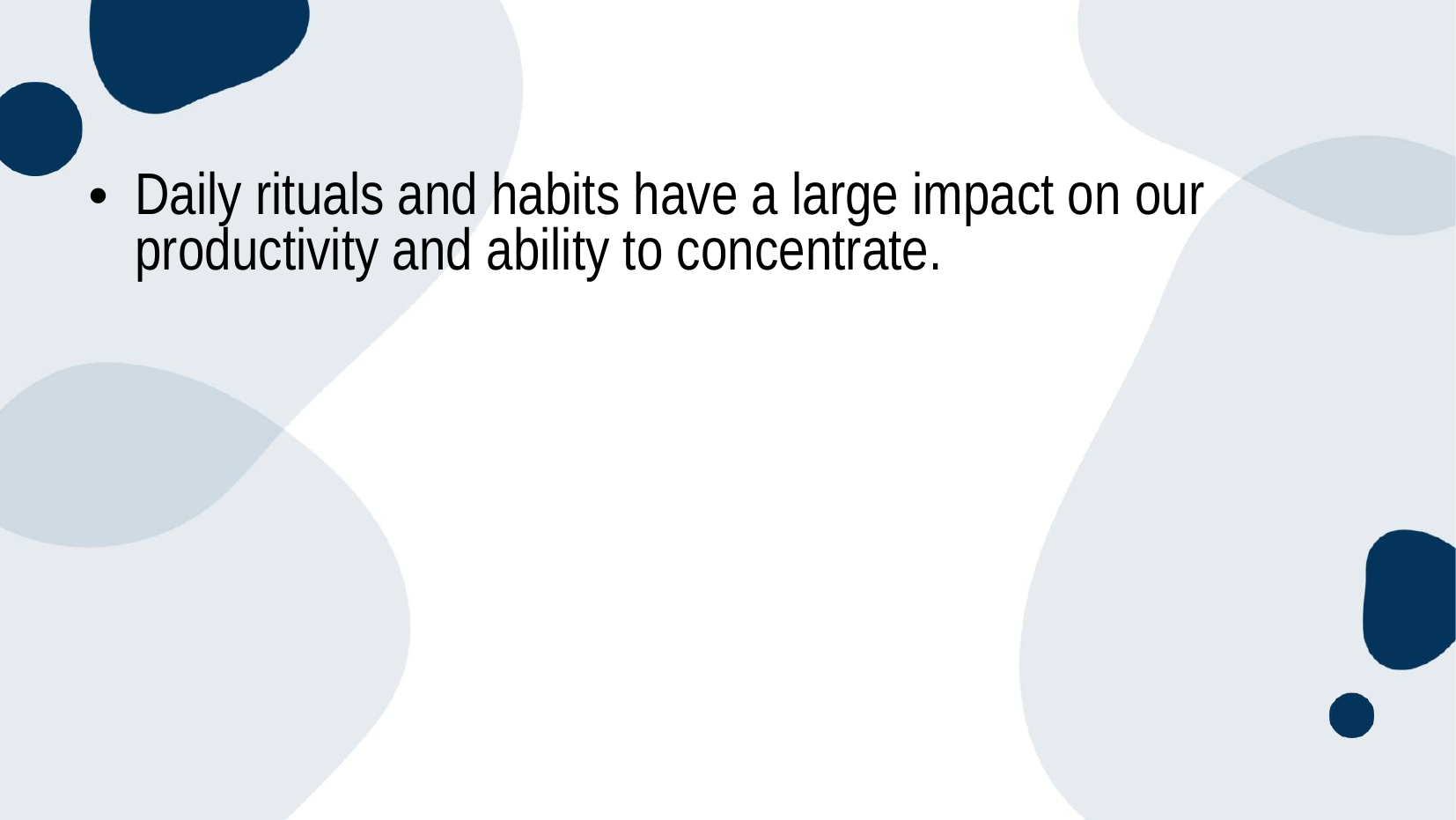

Daily rituals and habits have a large impact on our productivity and ability to concentrate.